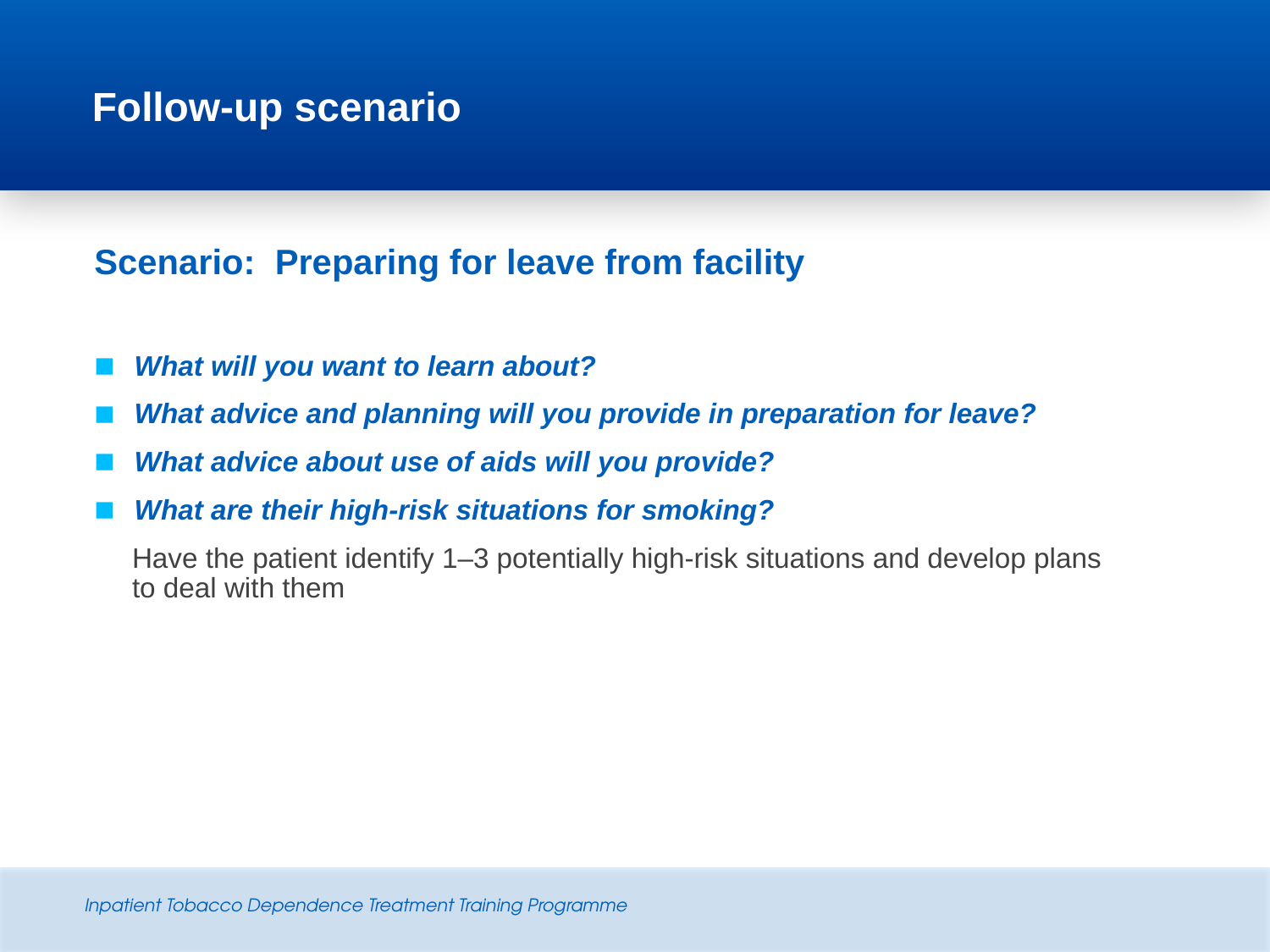

# Follow-up scenario
Scenario:  Preparing for leave from facility

What will you want to learn about?
What advice and planning will you provide in preparation for leave?
What advice about use of aids will you provide?
What are their high-risk situations for smoking?
Have the patient identify 1‒3 potentially high-risk situations and develop plans to deal with them
Inpatient Tobacco Dependence Treatment Training Programme